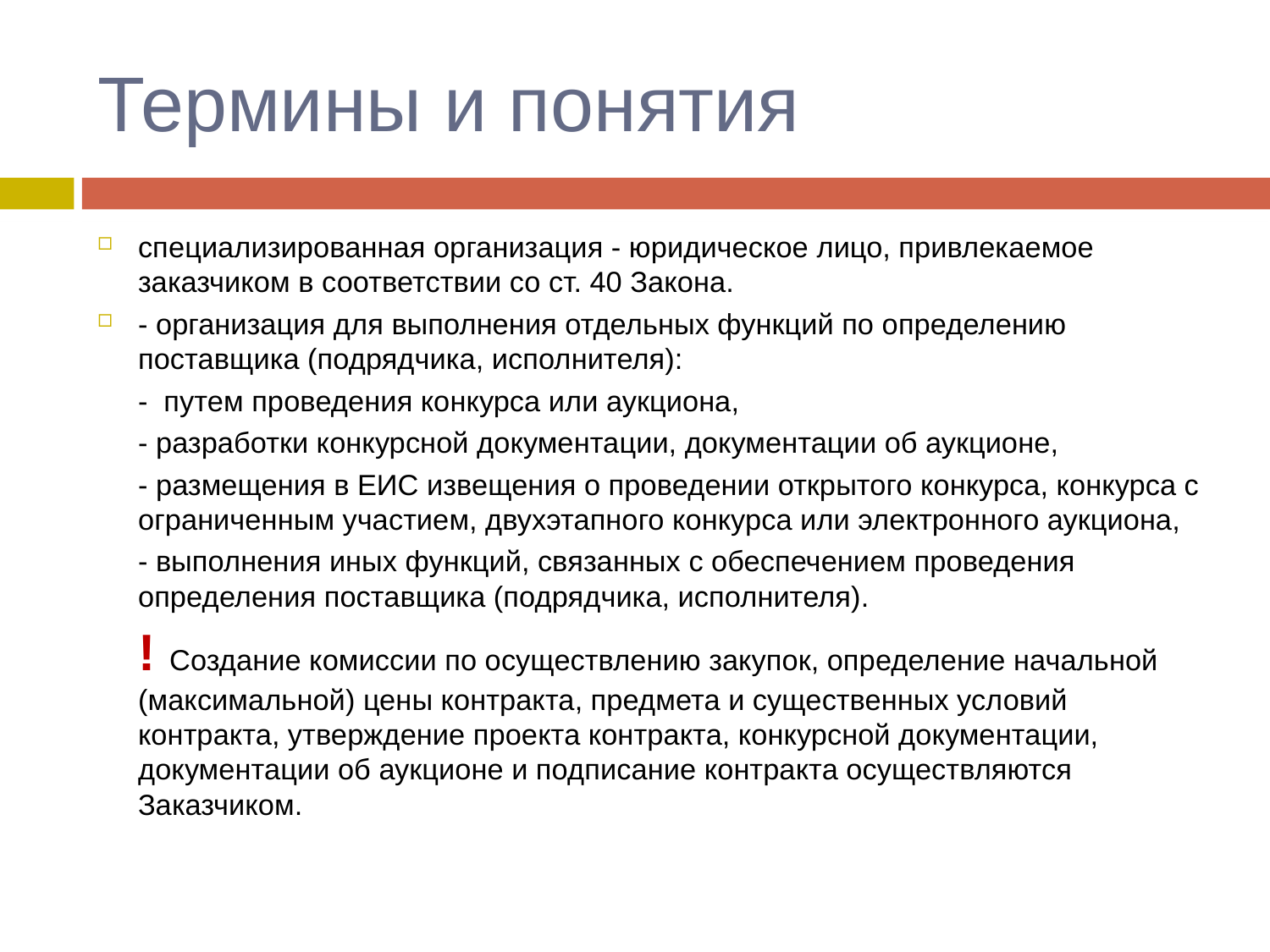

# Термины и понятия
специализированная организация - юридическое лицо, привлекаемое заказчиком в соответствии со ст. 40 Закона.
- организация для выполнения отдельных функций по определению поставщика (подрядчика, исполнителя):
	-  путем проведения конкурса или аукциона,
	- разработки конкурсной документации, документации об аукционе,
	- размещения в ЕИС извещения о проведении открытого конкурса, конкурса с ограниченным участием, двухэтапного конкурса или электронного аукциона,
	- выполнения иных функций, связанных с обеспечением проведения определения поставщика (подрядчика, исполнителя).
	! Создание комиссии по осуществлению закупок, определение начальной (максимальной) цены контракта, предмета и существенных условий контракта, утверждение проекта контракта, конкурсной документации, документации об аукционе и подписание контракта осуществляются Заказчиком.